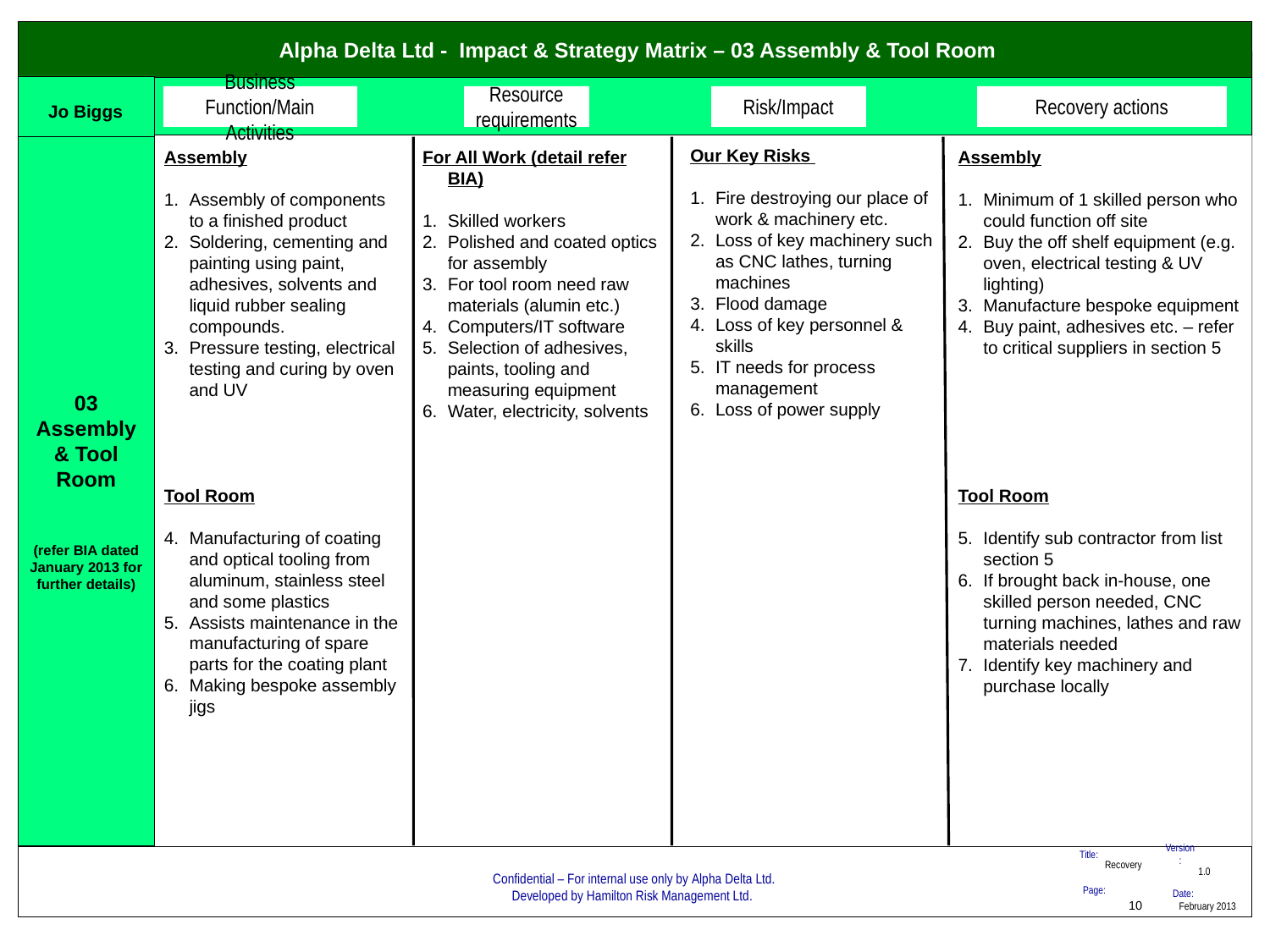

Alpha Delta Ltd -  Impact & Strategy Matrix – 03 Assembly & Tool Room

Business Function/Main Activities
Resource requirements
Risk/Impact
Recovery actions
Jo Biggs

03 Assembly & Tool Room

(refer BIA dated January 2013 for further details)

Our Key Risks

Fire destroying our place of work & machinery etc.
Loss of key machinery such as CNC lathes, turning machines
Flood damage
Loss of key personnel & skills
IT needs for process management
Loss of power supply

Assembly

Assembly of components to a finished product
Soldering, cementing and painting using paint, adhesives, solvents and liquid rubber sealing compounds.
Pressure testing, electrical testing and curing by oven and UV

Tool Room

Manufacturing of coating and optical tooling from aluminum, stainless steel and some plastics
Assists maintenance in the manufacturing of spare parts for the coating plant
Making bespoke assembly jigs

For All Work (detail refer BIA)

Skilled workers
Polished and coated optics for assembly
For tool room need raw materials (alumin etc.)
Computers/IT software
Selection of adhesives, paints, tooling and measuring equipment
Water, electricity, solvents

Assembly

Minimum of 1 skilled person who could function off site
Buy the off shelf equipment (e.g. oven, electrical testing & UV lighting)
Manufacture bespoke equipment
Buy paint, adhesives etc. – refer to critical suppliers in section 5

Tool Room

Identify sub contractor from list section 5
If brought back in-house, one skilled person needed, CNC turning machines, lathes and raw materials needed
Identify key machinery and purchase locally

Recovery